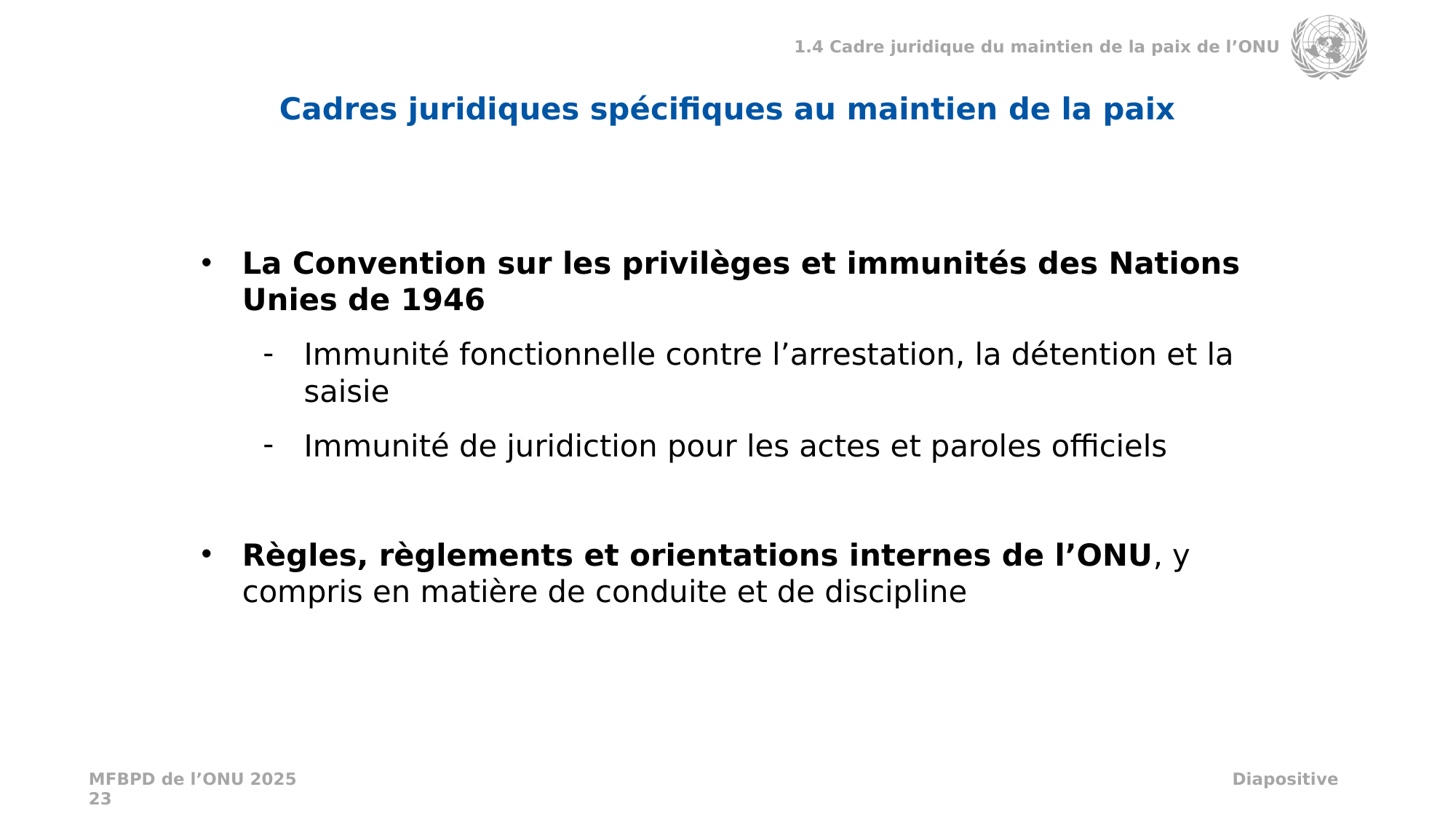

Cadres juridiques spécifiques au maintien de la paix
La Convention sur les privilèges et immunités des Nations Unies de 1946
Immunité fonctionnelle contre l’arrestation, la détention et la saisie
Immunité de juridiction pour les actes et paroles officiels

Règles, règlements et orientations internes de l’ONU, y compris en matière de conduite et de discipline